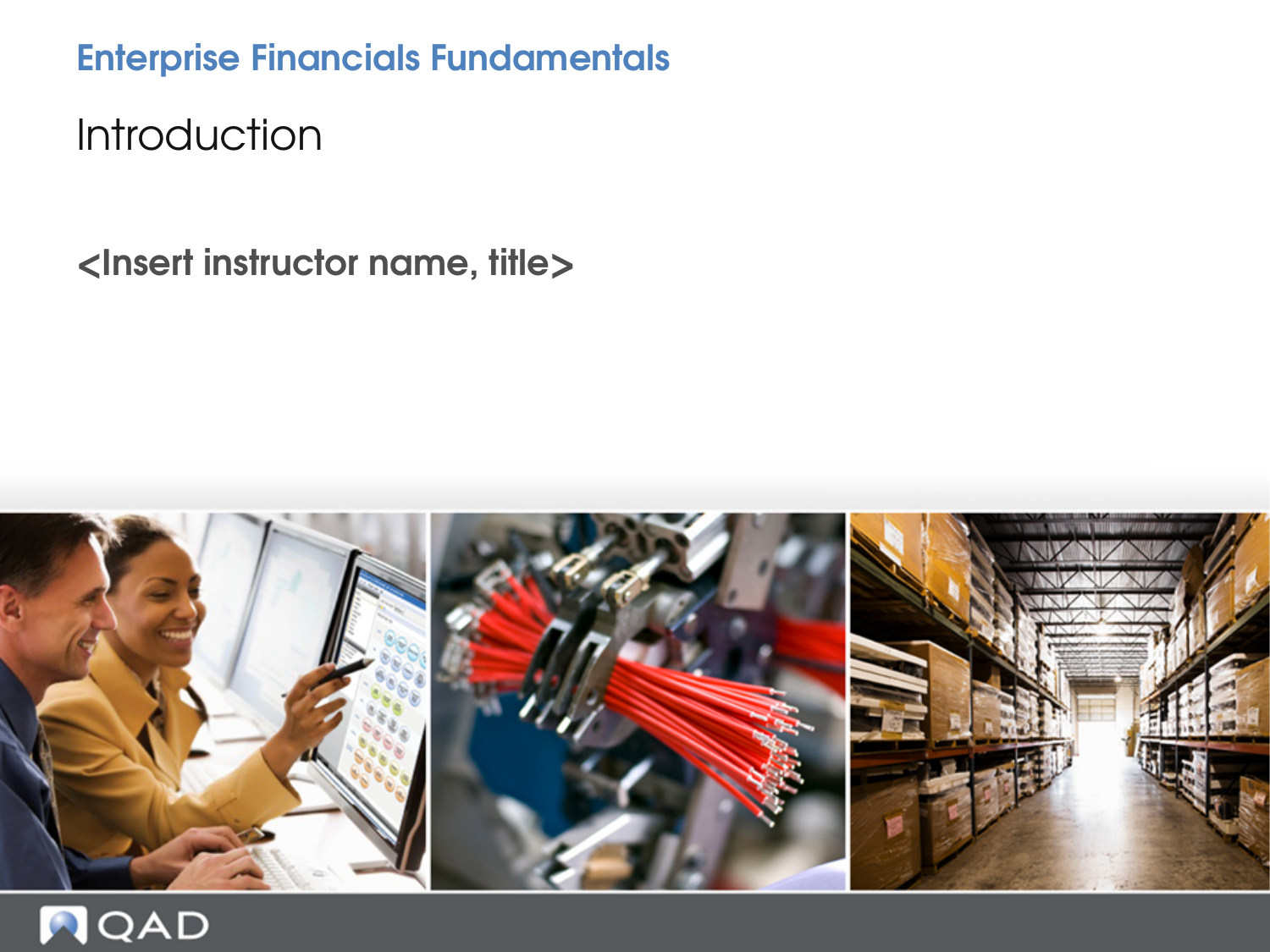

Enterprise Financials Fundamentals
# Introduction

<Insert instructor name, title>